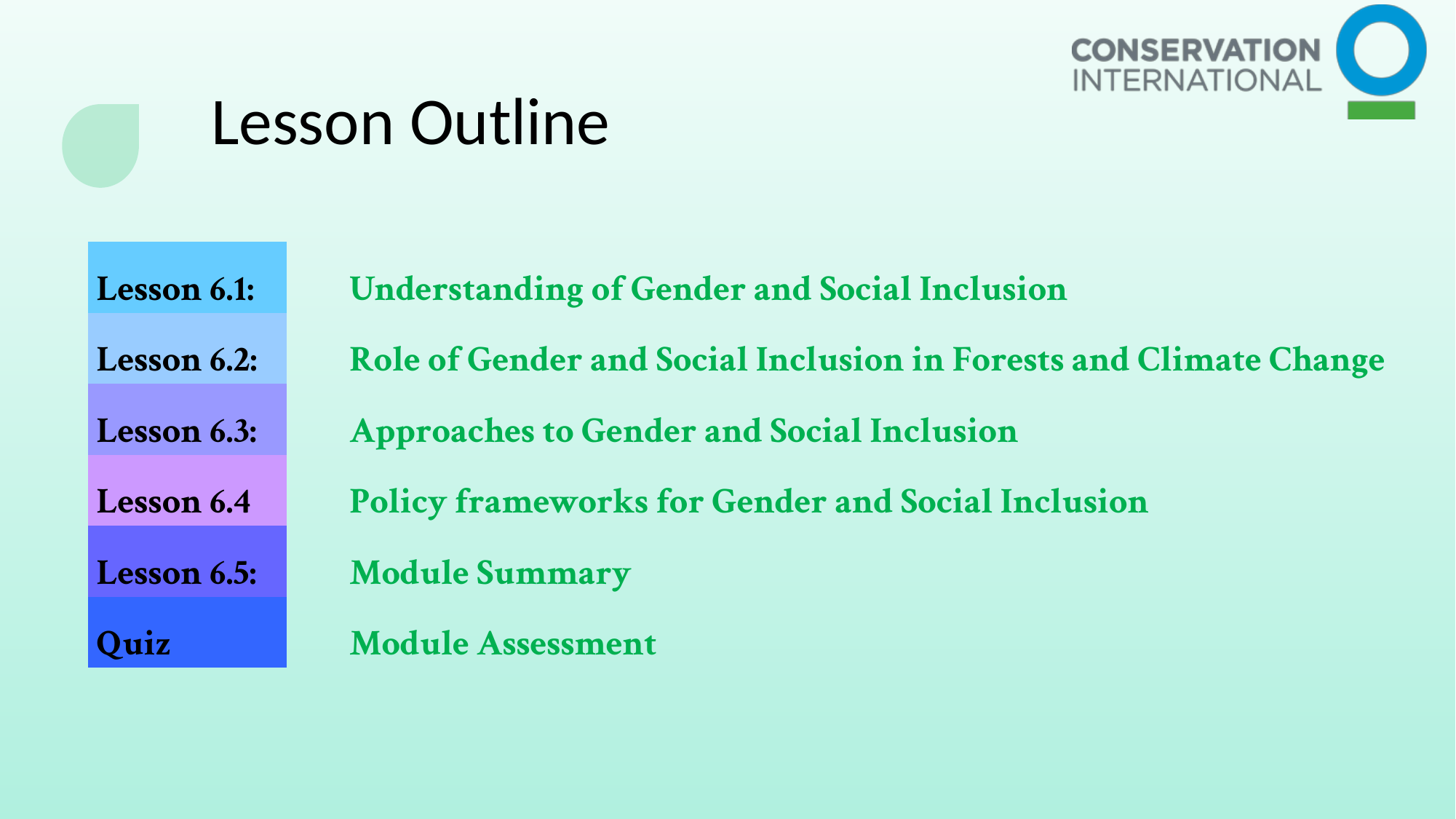

# Lesson Outline

| Lesson 6.1: | Understanding of Gender and Social Inclusion |
| --- | --- |
| Lesson 6.2: | Role of Gender and Social Inclusion in Forests and Climate Change |
| Lesson 6.3: | Approaches to Gender and Social Inclusion |
| Lesson 6.4 | Policy frameworks for Gender and Social Inclusion |
| Lesson 6.5: | Module Summary |
| Quiz | Module Assessment |